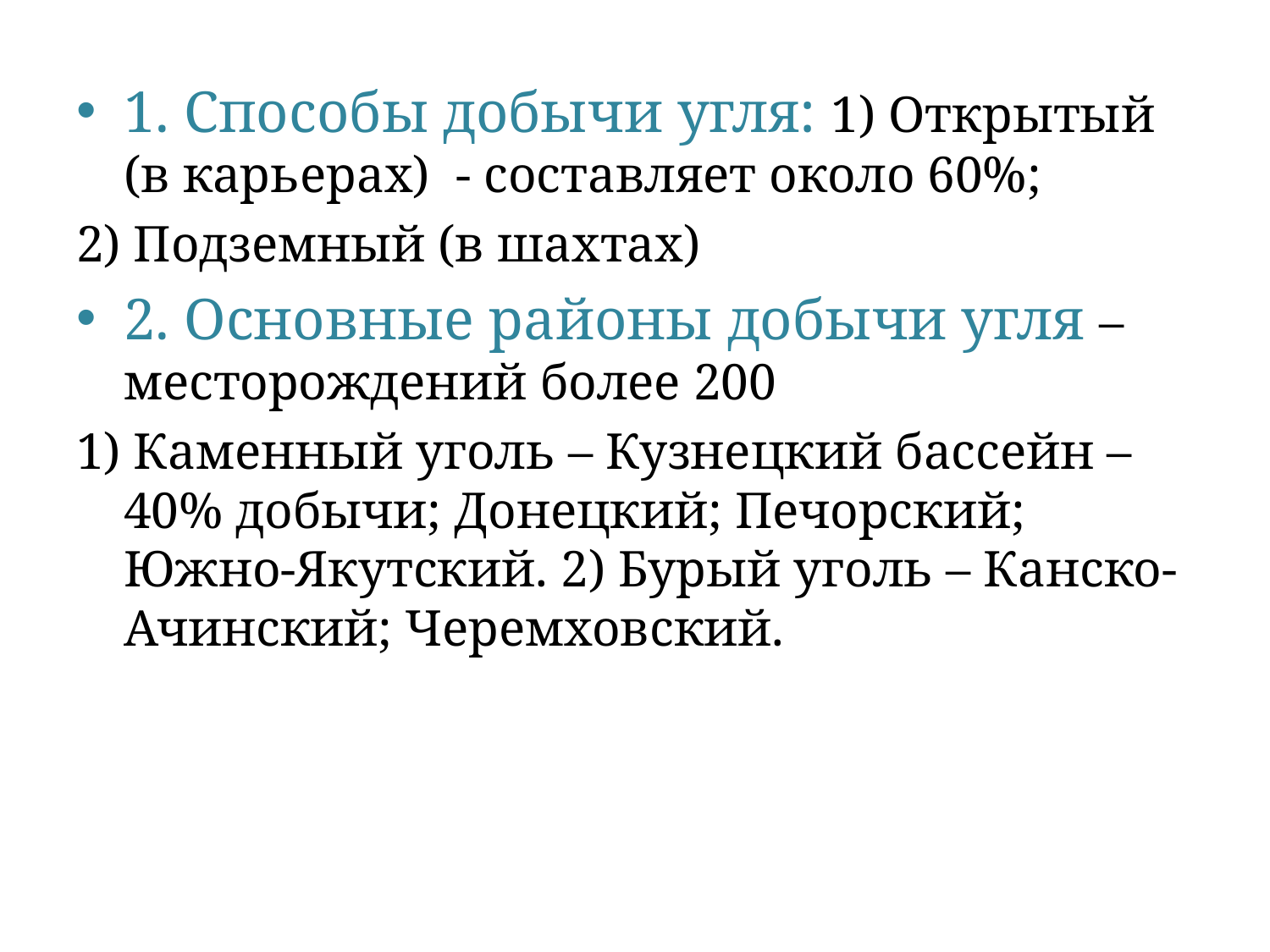

1. Способы добычи угля: 1) Открытый (в карьерах)  - составляет около 60%;
2) Подземный (в шахтах)
2. Основные районы добычи угля – месторождений более 200
1) Каменный уголь – Кузнецкий бассейн – 40% добычи; Донецкий; Печорский; Южно-Якутский. 2) Бурый уголь – Канско-Ачинский; Черемховский.